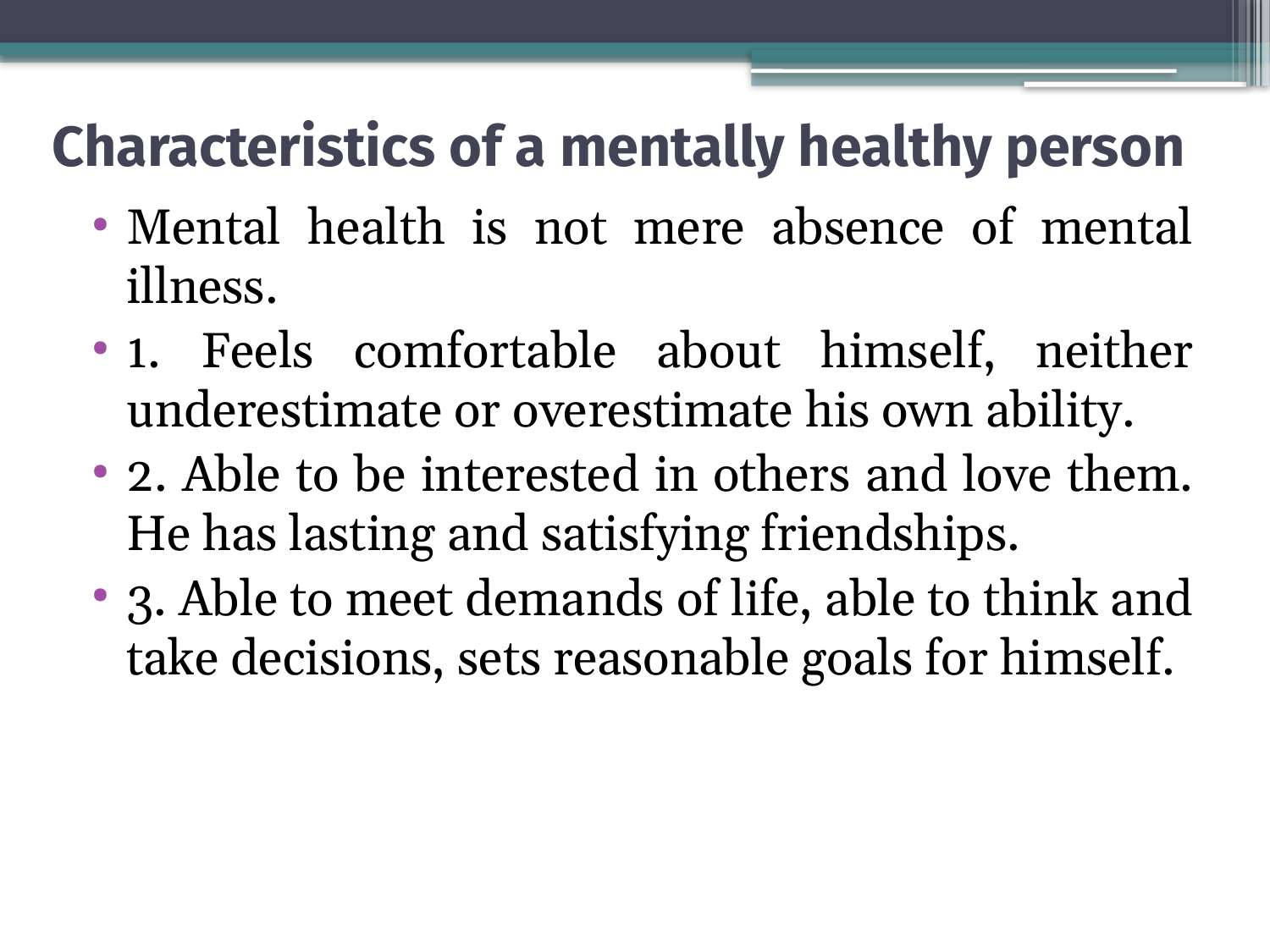

# Characteristics of a mentally healthy person
Mental health is not mere absence of mental illness.
1. Feels comfortable about himself, neither underestimate or overestimate his own ability.
2. Able to be interested in others and love them. He has lasting and satisfying friendships.
3. Able to meet demands of life, able to think and take decisions, sets reasonable goals for himself.